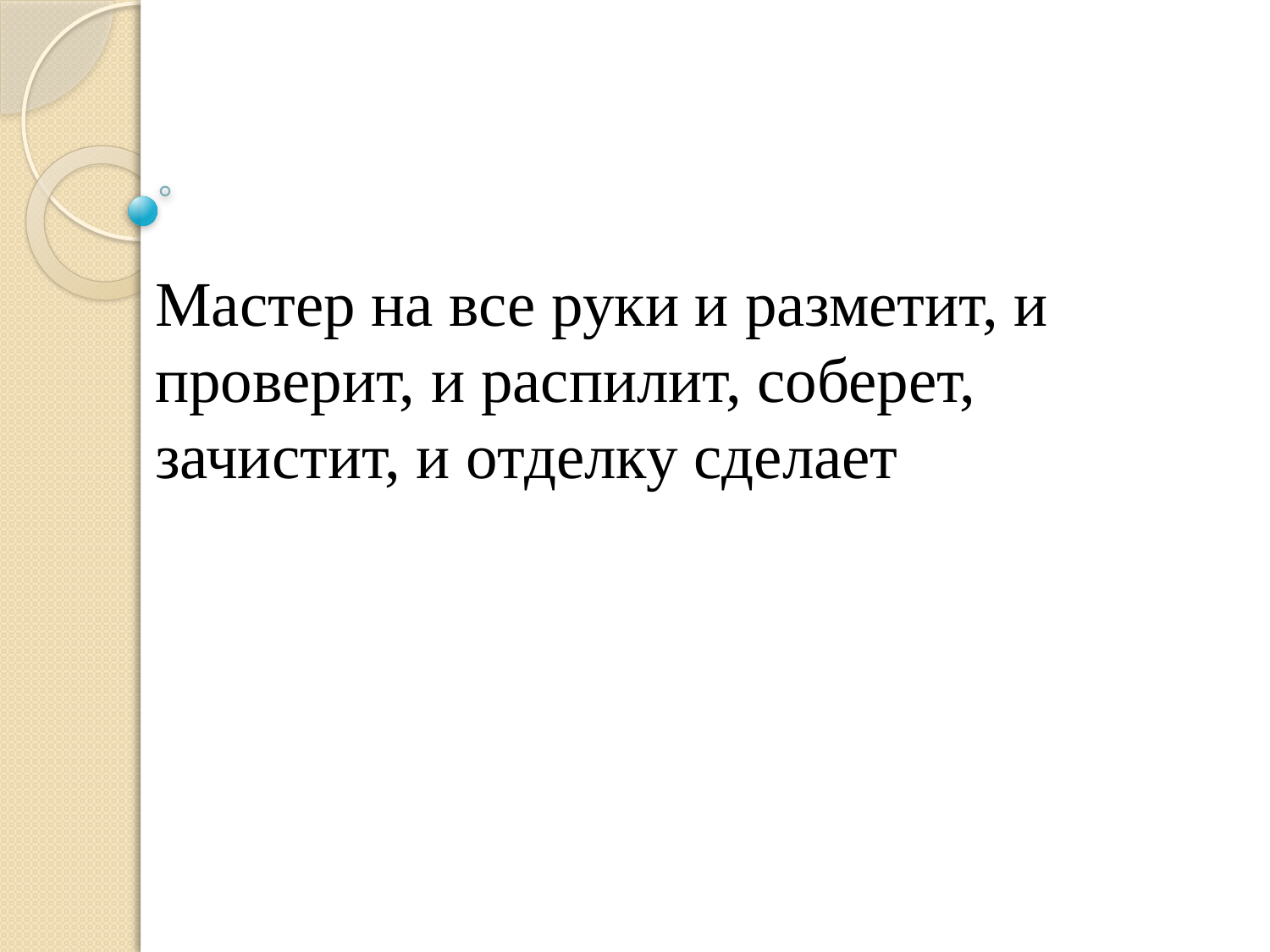

Мастер на все руки и разметит, и проверит, и распилит, соберет, зачистит, и отделку сделает